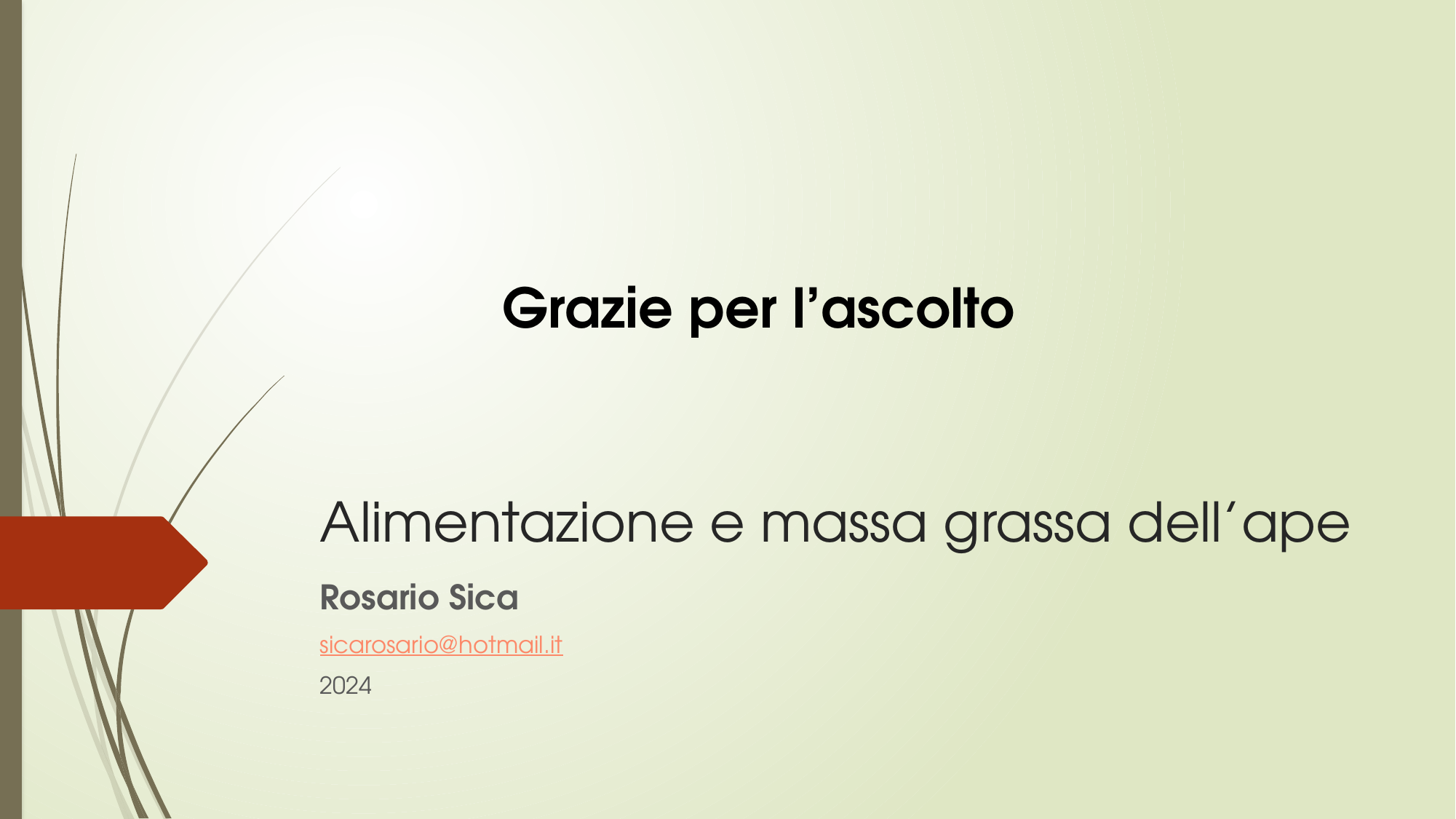

Grazie per l’ascolto
# Alimentazione e massa grassa dell’ape
Rosario Sica
sicarosario@hotmail.it
2024